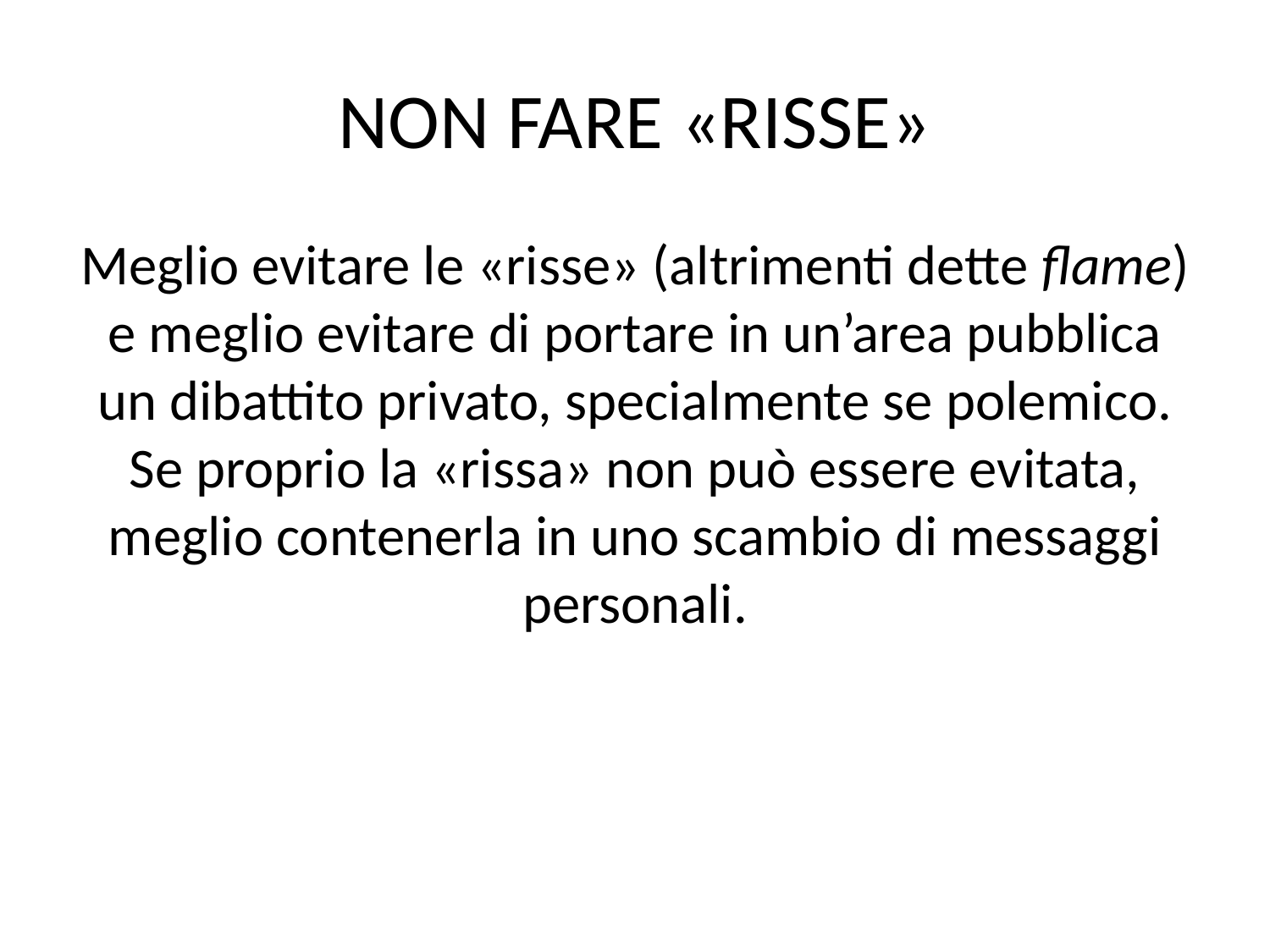

# NON FARE «RISSE»
Meglio evitare le «risse» (altrimenti dette flame) e meglio evitare di portare in un’area pubblica un dibattito privato, specialmente se polemico. Se proprio la «rissa» non può essere evitata, meglio contenerla in uno scambio di messaggi personali.